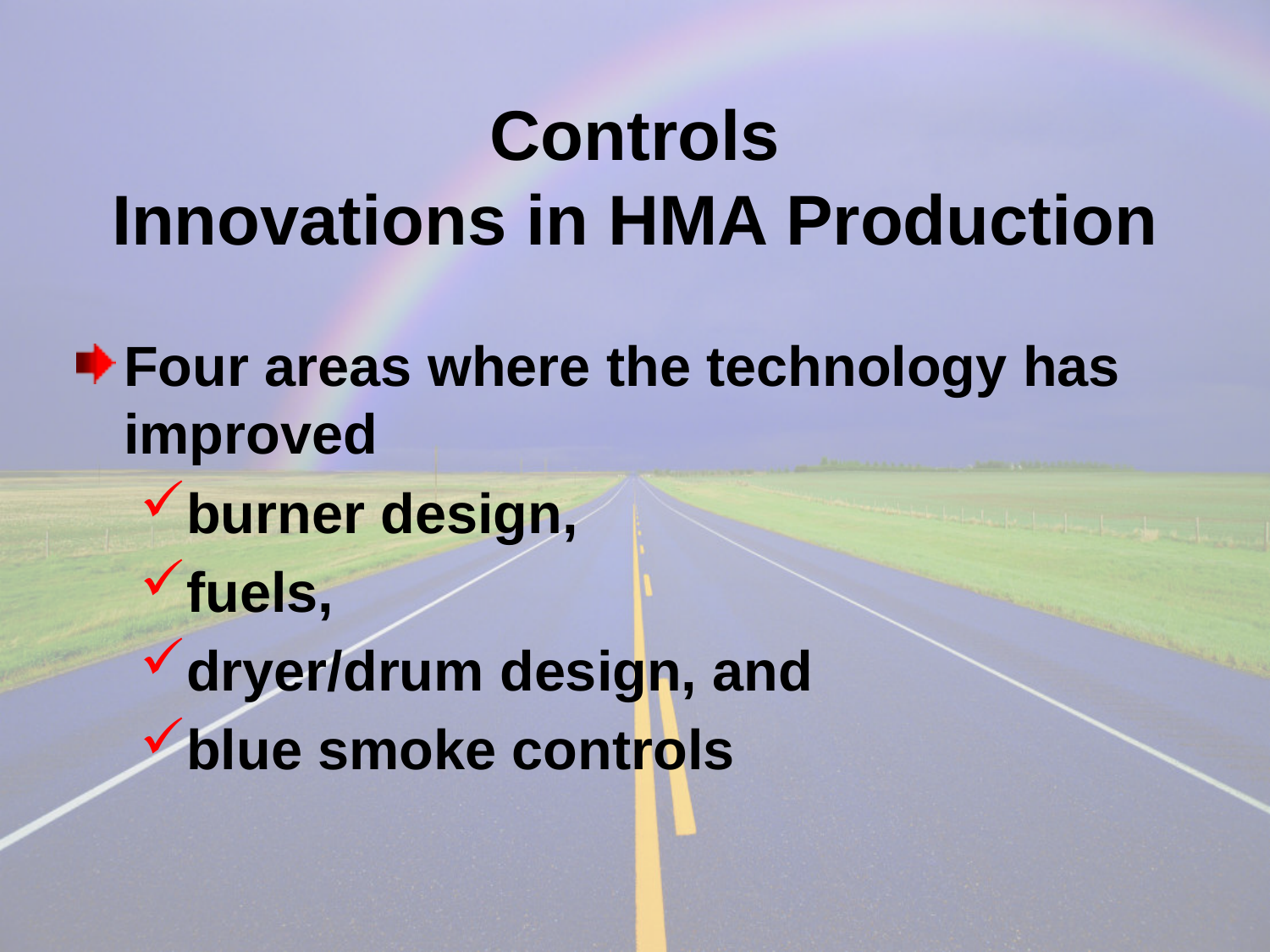

# Controls Innovations in HMA Production
Four areas where the technology has improved
burner design,
fuels,
dryer/drum design, and
blue smoke controls